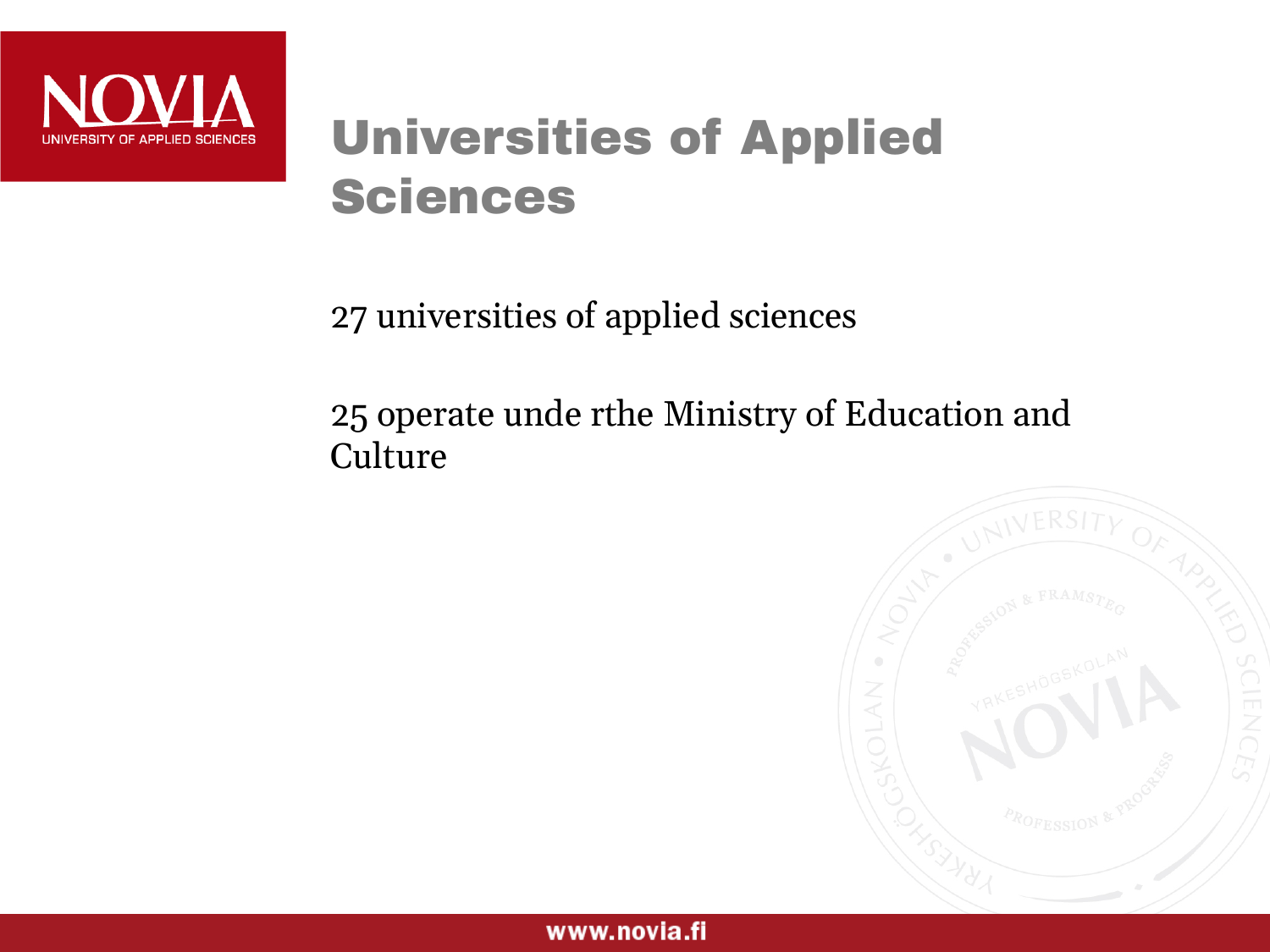

# Universities of Applied Sciences
27 universities of applied sciences

25 operate unde rthe Ministry of Education and Culture